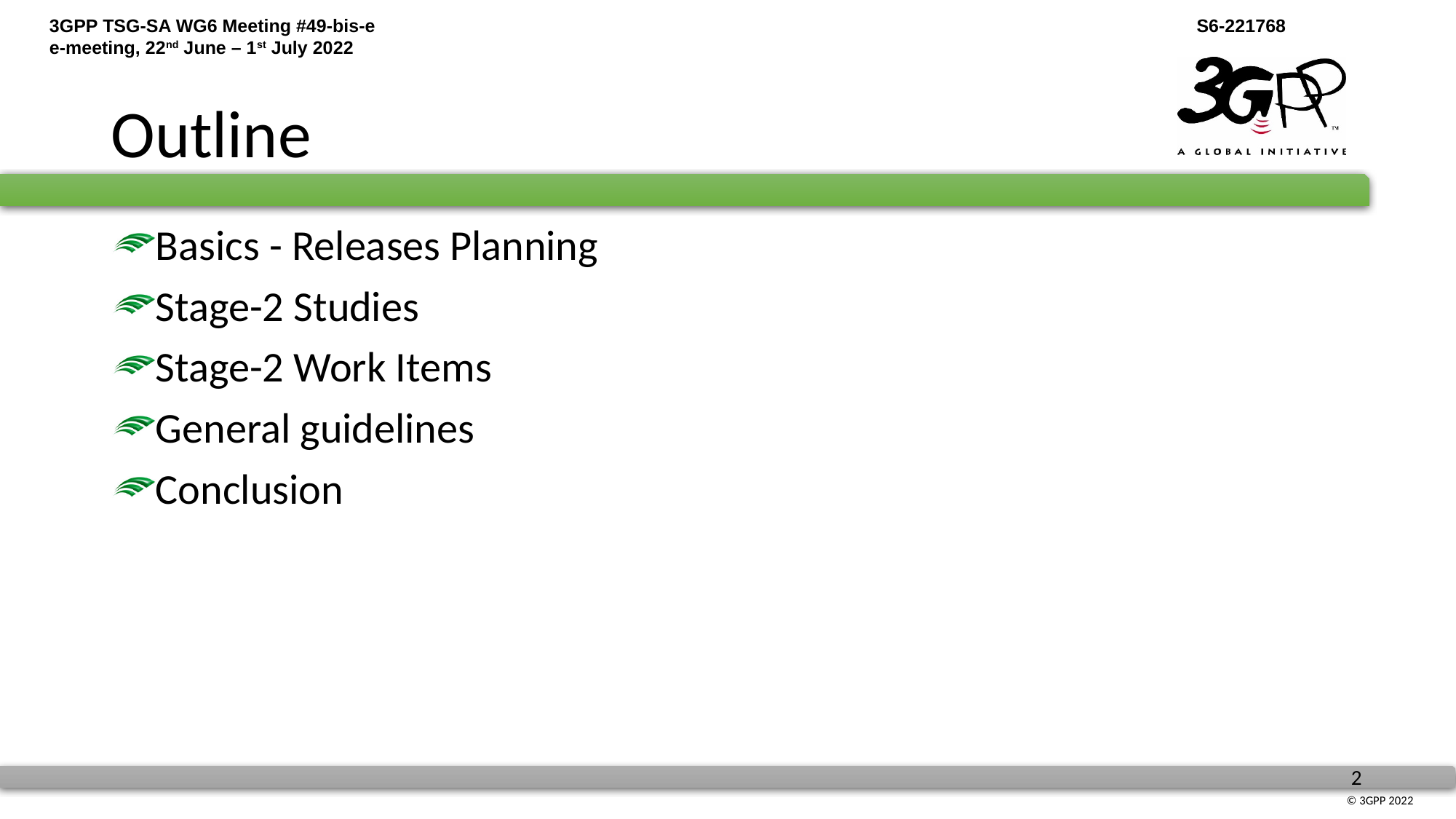

# Outline
Basics - Releases Planning
Stage-2 Studies
Stage-2 Work Items
General guidelines
Conclusion